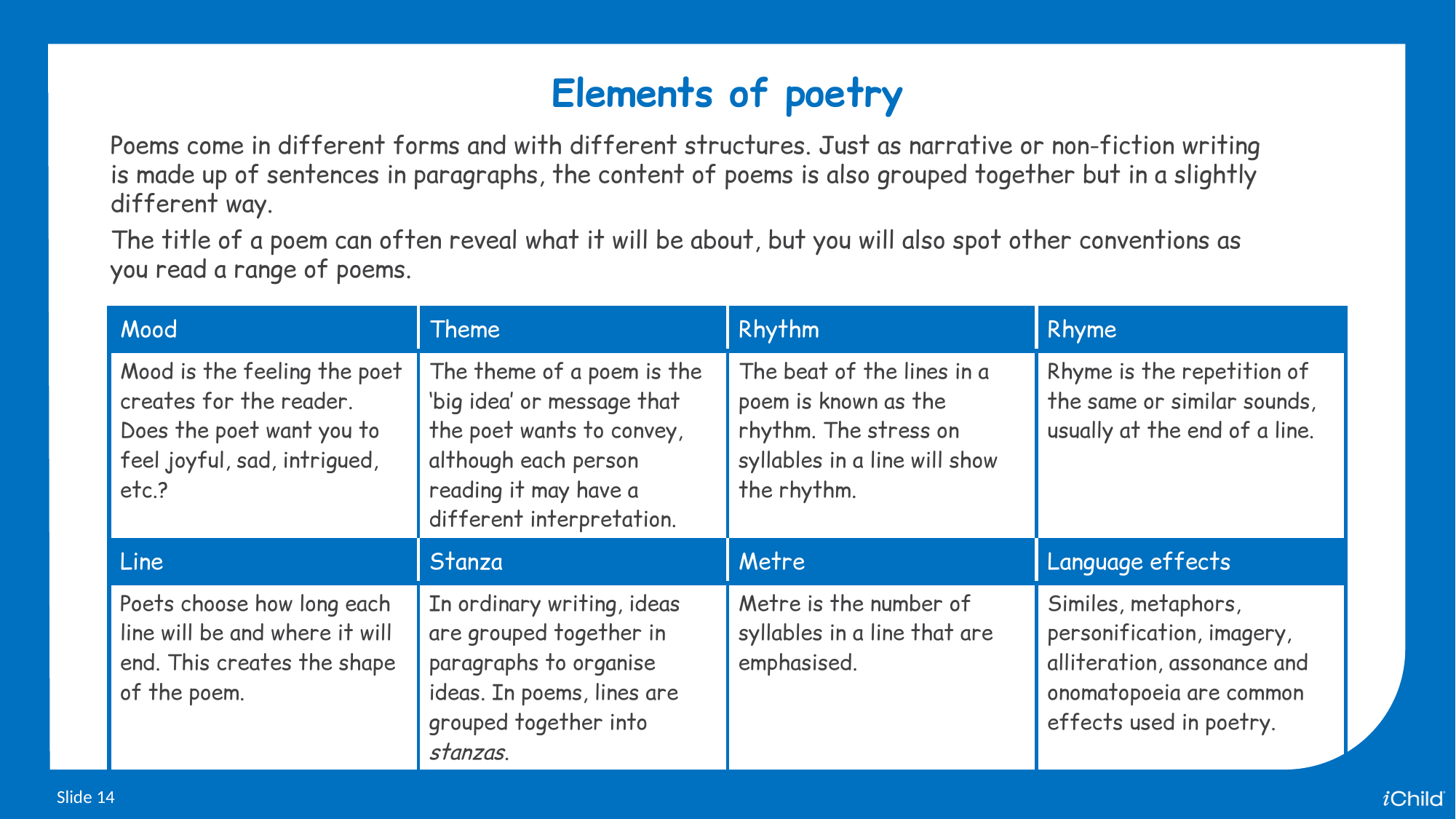

Elements of poetry
Poems come in different forms and with different structures. Just as narrative or non-fiction writing is made up of sentences in paragraphs, the content of poems is also grouped together but in a slightly different way.
The title of a poem can often reveal what it will be about, but you will also spot other conventions as you read a range of poems.
| Mood | Theme | Rhythm | Rhyme |
| --- | --- | --- | --- |
| Mood is the feeling the poet creates for the reader. Does the poet want you to feel joyful, sad, intrigued, etc.? | The theme of a poem is the ‘big idea’ or message that the poet wants to convey, although each person reading it may have a different interpretation. | The beat of the lines in a poem is known as the rhythm. The stress on syllables in a line will show the rhythm. | Rhyme is the repetition of the same or similar sounds, usually at the end of a line. |
| Line | Stanza | Metre | Language effects |
| Poets choose how long each line will be and where it will end. This creates the shape of the poem. | In ordinary writing, ideas are grouped together in paragraphs to organise ideas. In poems, lines are grouped together into stanzas. | Metre is the number of syllables in a line that are emphasised. | Similes, metaphors, personification, imagery, alliteration, assonance and onomatopoeia are common effects used in poetry. |
Slide 14